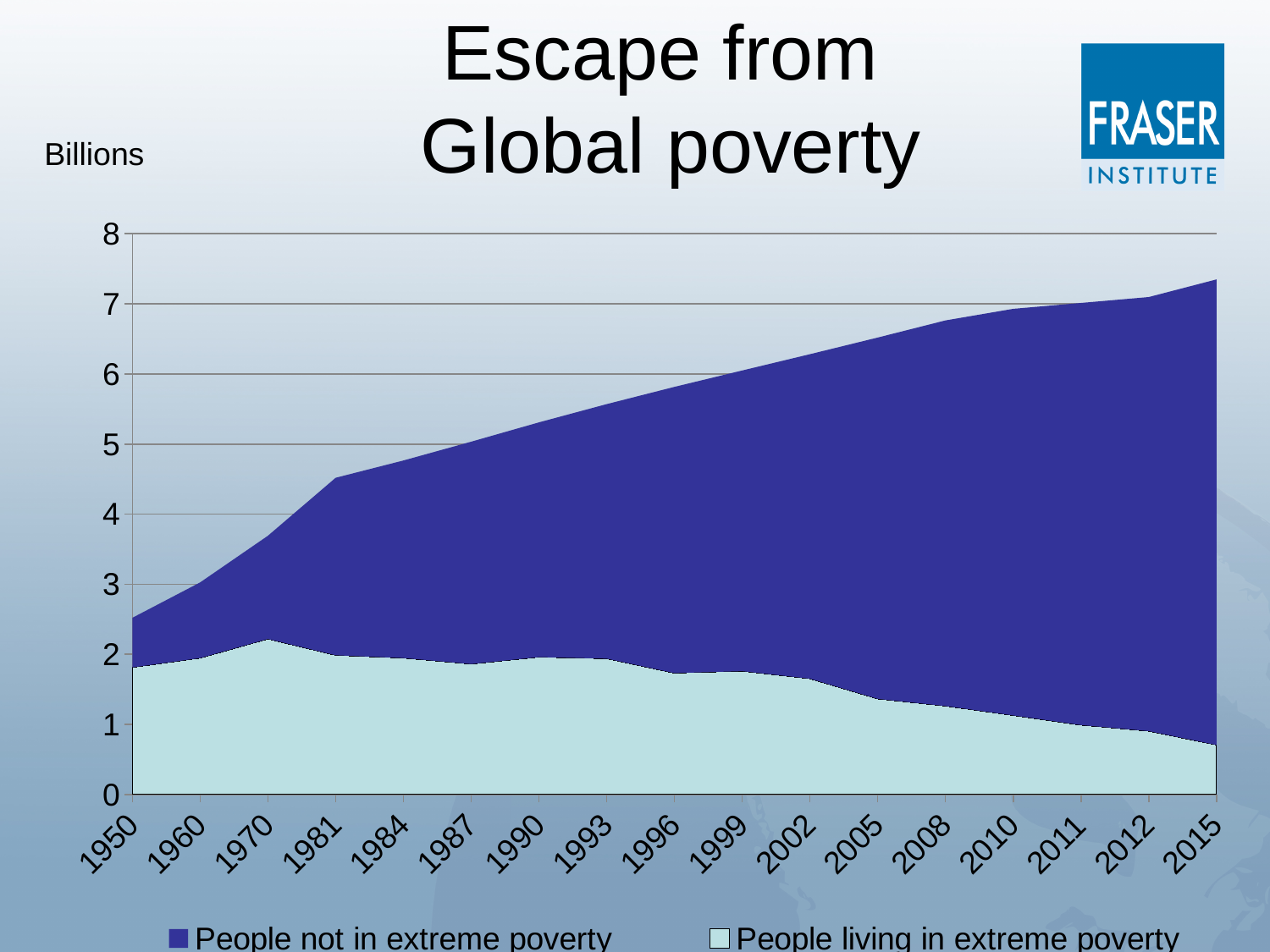

# Escape from Global poverty
Billions

### Chart

| Category | People living in extreme poverty | People not in extreme poverty |
|---|---|---|
| 1950 | 1.81188 | 0.70812 |
| 1960 | 1.945719892 | 1.08028305 |
| 1970 | 2.218394742 | 1.472777874 |
| 1981 | 1.986377458 | 2.532224584 |
| 1984 | 1.946294548 | 2.819363014 |
| 1987 | 1.860494307 | 3.173310637 |
| 1990 | 1.959798348 | 3.349869351 |
| 1993 | 1.937818788 | 3.632226592 |
| 1996 | 1.731823828 | 4.083568477 |
| 1999 | 1.759108873 | 4.29009633 |
| 2002 | 1.651617135 | 4.630684632 |
| 2005 | 1.36390782 | 5.15572803 |
| 2008 | 1.261436182 | 5.502296697 |
| 2010 | 1.127466264 | 5.802258779 |
| 2011 | 0.9902958997000001 | 6.023131152 |
| 2012 | 0.9035118077000001 | 6.193988645 |
| 2015 | 0.7055493215 | 6.643922777 |